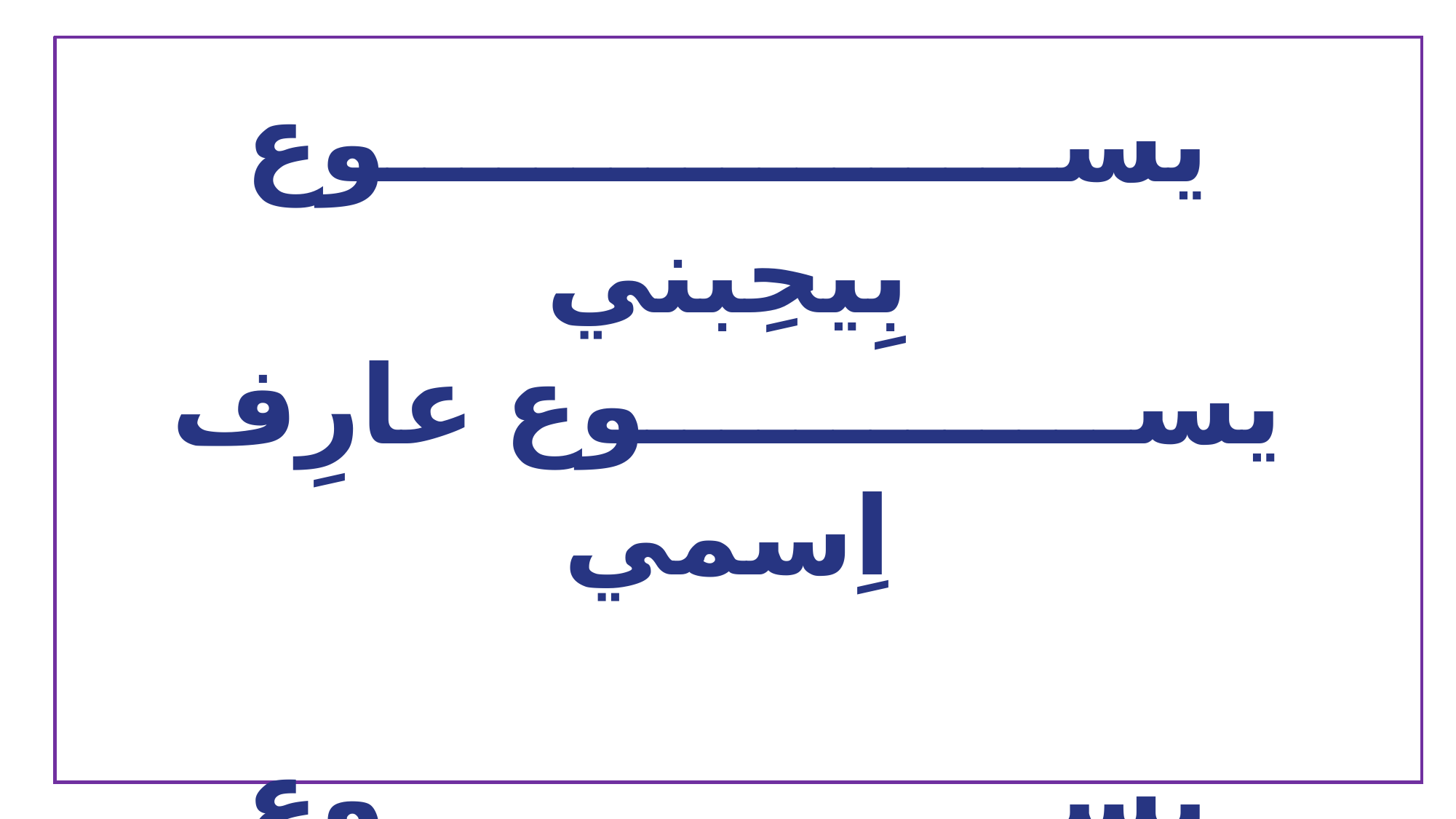

يســــــــــــــــــوع بِيحِبني
يســـــــــــــوع عارِف اِسمي

يســــــــــــــــــوع غيَّرني
وعرَّفني دَرْبْ الحقّ